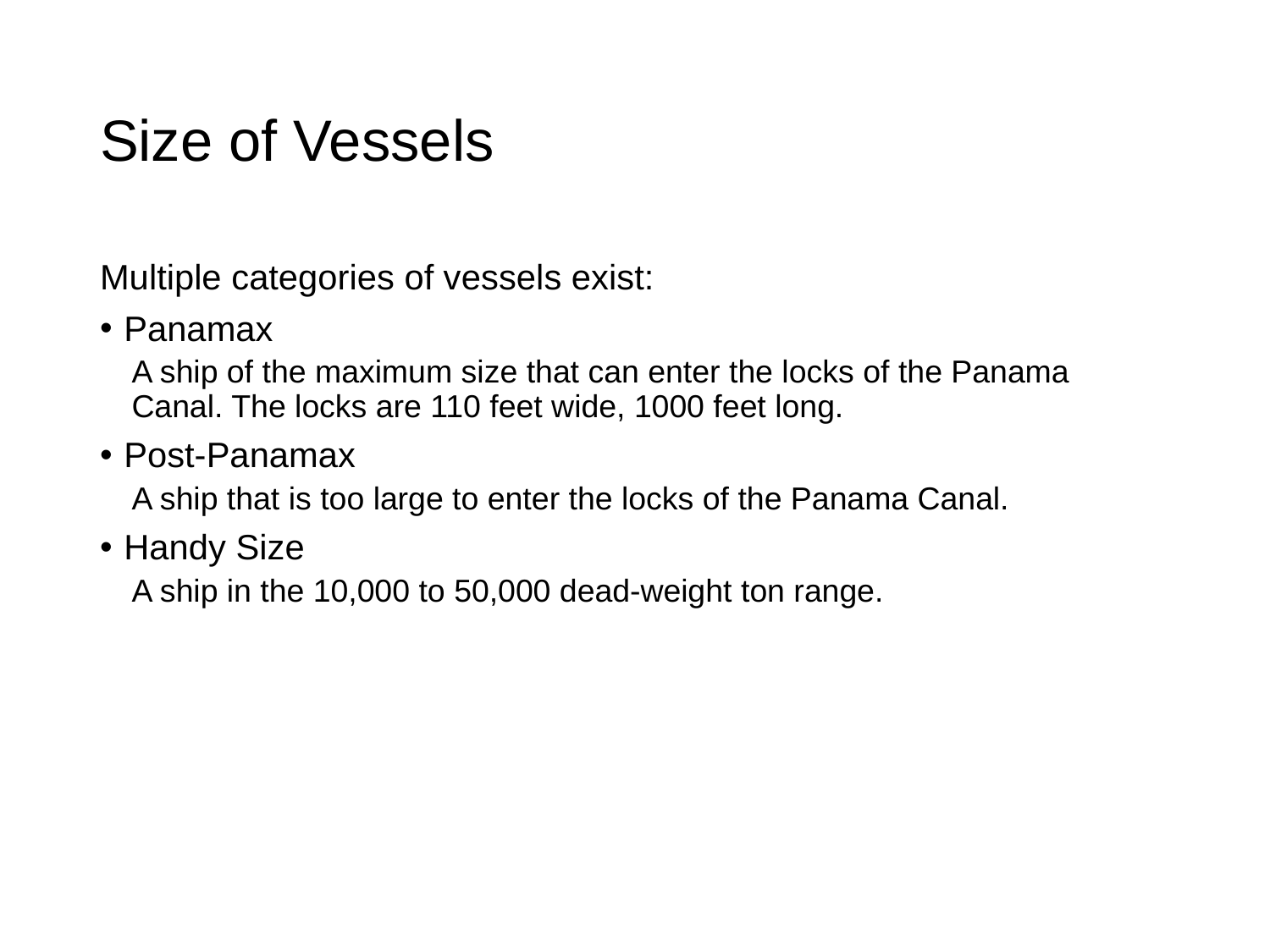

# Size of Vessels
Multiple categories of vessels exist:
Panamax
A ship of the maximum size that can enter the locks of the Panama Canal. The locks are 110 feet wide, 1000 feet long.
Post-Panamax
A ship that is too large to enter the locks of the Panama Canal.
Handy Size
A ship in the 10,000 to 50,000 dead-weight ton range.